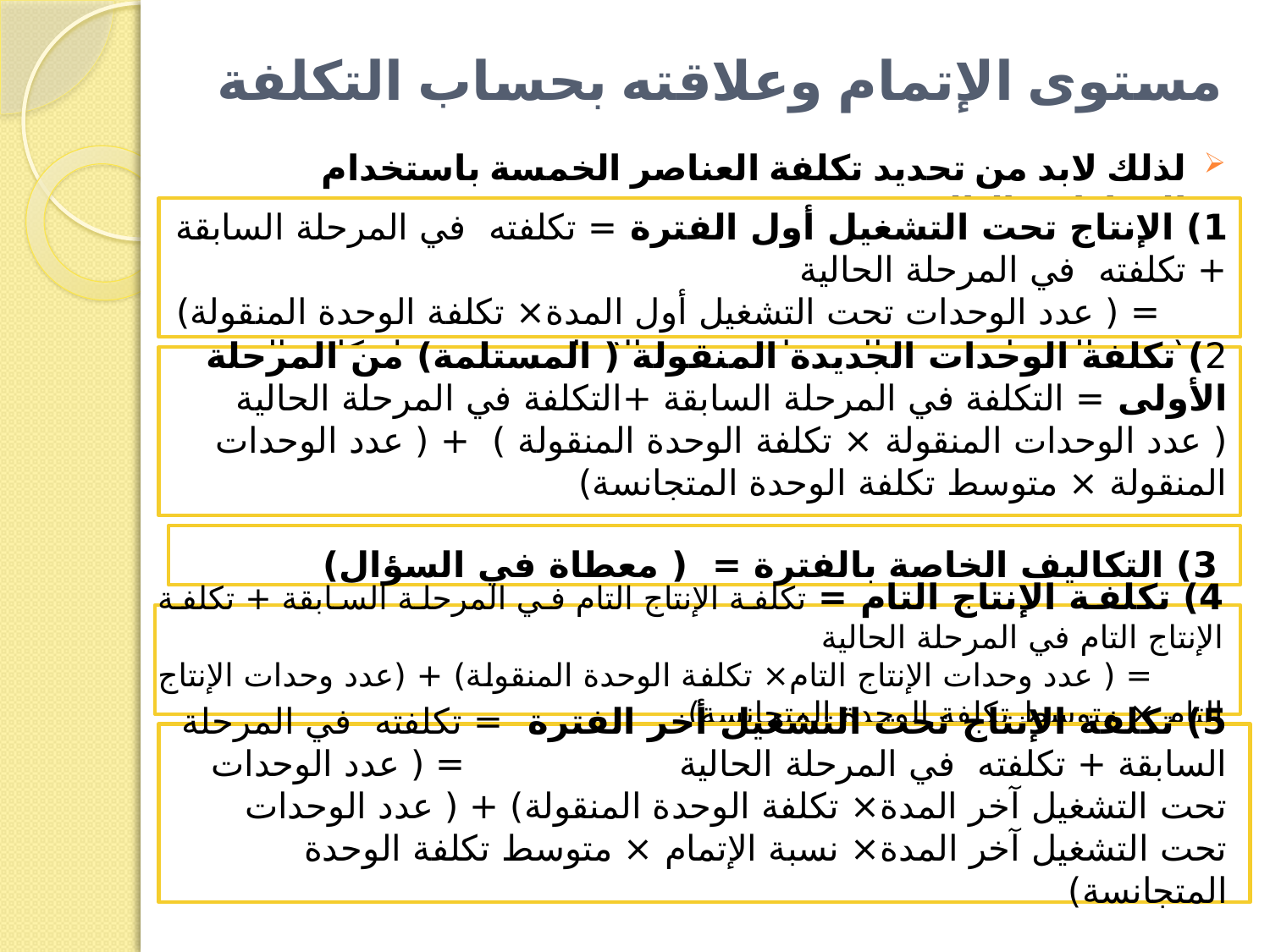

# مستوى الإتمام وعلاقته بحساب التكلفة
لذلك لابد من تحديد تكلفة العناصر الخمسة باستخدام المعادلات التالية:

1) الإنتاج تحت التشغيل أول الفترة = تكلفته  في المرحلة السابقة + تكلفته  في المرحلة الحالية
      = ( عدد الوحدات تحت التشغيل أول المدة× تكلفة الوحدة المنقولة) + ( عدد الوحدات تحت التشغيل× نسبة الإتمام × متوسط تكلفة الوحدة المتجانسة)
2) تكلفة الوحدات الجديدة المنقولة ( المستلمة) من المرحلة الأولى = التكلفة في المرحلة السابقة +التكلفة في المرحلة الحالية
( عدد الوحدات المنقولة × تكلفة الوحدة المنقولة )  + ( عدد الوحدات المنقولة × متوسط تكلفة الوحدة المتجانسة)

3) التكاليف الخاصة بالفترة =  ( معطاة في السؤال)

4) تكلفة الإنتاج التام = تكلفة الإنتاج التام في المرحلة السابقة + تكلفة الإنتاج التام في المرحلة الحالية
       = ( عدد وحدات الإنتاج التام× تكلفة الوحدة المنقولة) + (عدد وحدات الإنتاج التام × متوسط تكلفة الوحدة المتجانسة)

5) تكلفة الإنتاج تحت التشغيل أخر الفترة  = تكلفته  في المرحلة السابقة + تكلفته  في المرحلة الحالية             		= ( عدد الوحدات تحت التشغيل آخر المدة× تكلفة الوحدة المنقولة) + ( عدد الوحدات تحت التشغيل آخر المدة× نسبة الإتمام × متوسط تكلفة الوحدة المتجانسة)